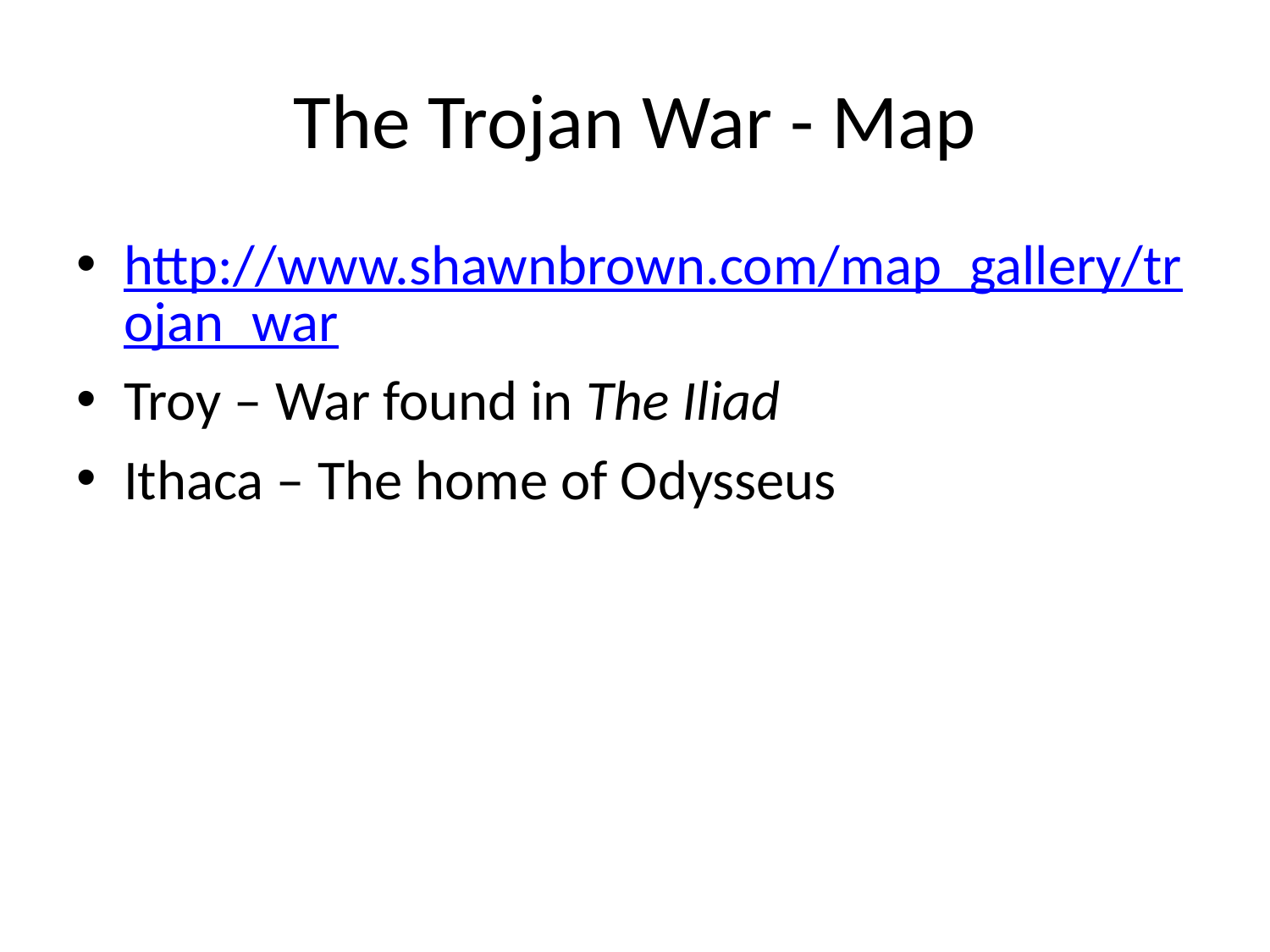

# The Trojan War - Map
http://www.shawnbrown.com/map_gallery/trojan_war
Troy – War found in The Iliad
Ithaca – The home of Odysseus